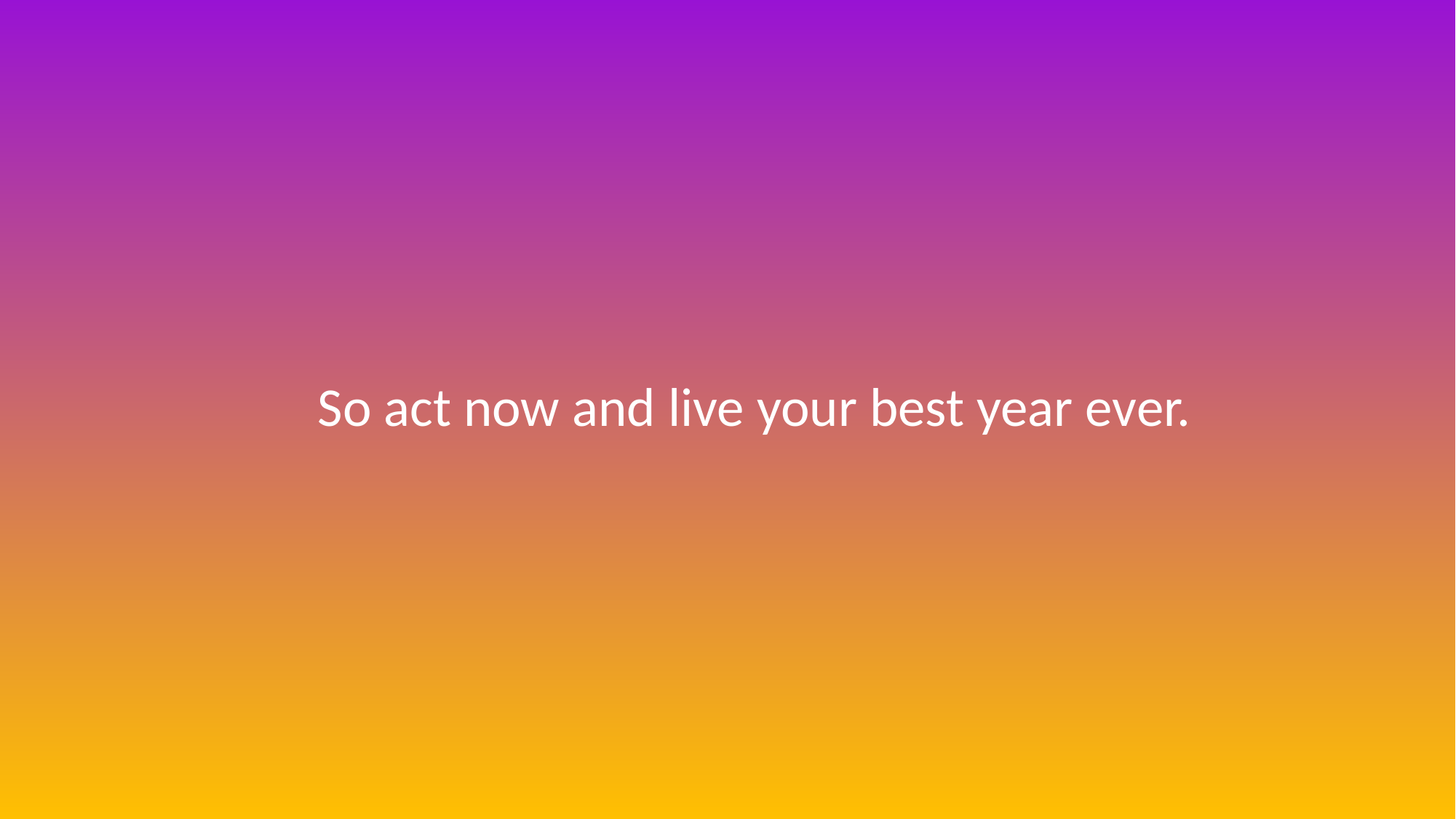

# So act now and live your best year ever.